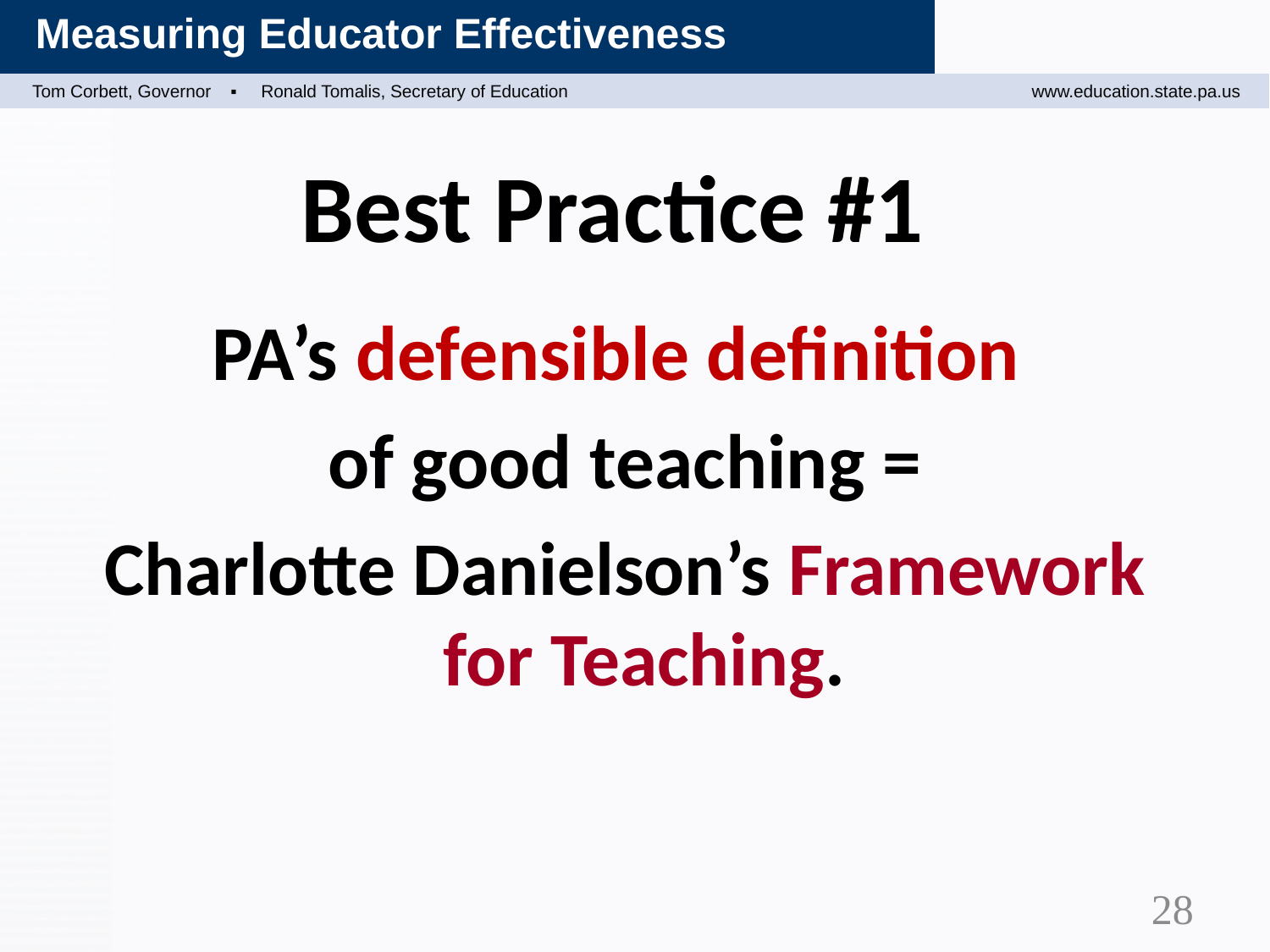

# Best Practice #1
PA’s defensible definition
of good teaching =
Charlotte Danielson’s Framework for Teaching.
28